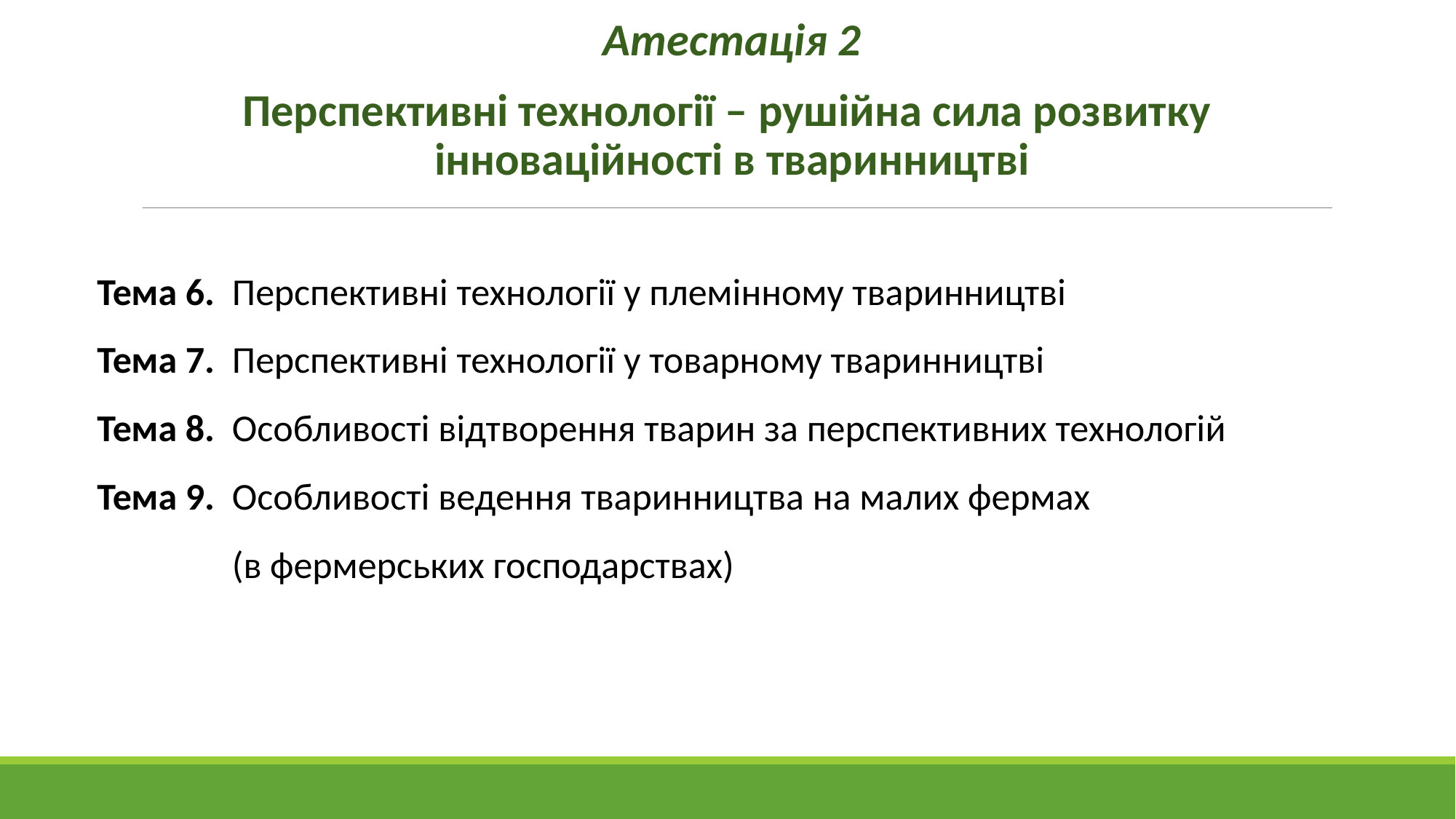

Атестація 2
Перспективні технології – рушійна сила розвитку  інноваційності в тваринництві
Тема 6.  Перспективні технології у племінному тваринництві
Тема 7.  Перспективні технології у товарному тваринництві
Тема 8.  Особливості відтворення тварин за перспективних технологій
Тема 9.  Особливості ведення тваринництва на малих фермах
	   (в фермерських господарствах)